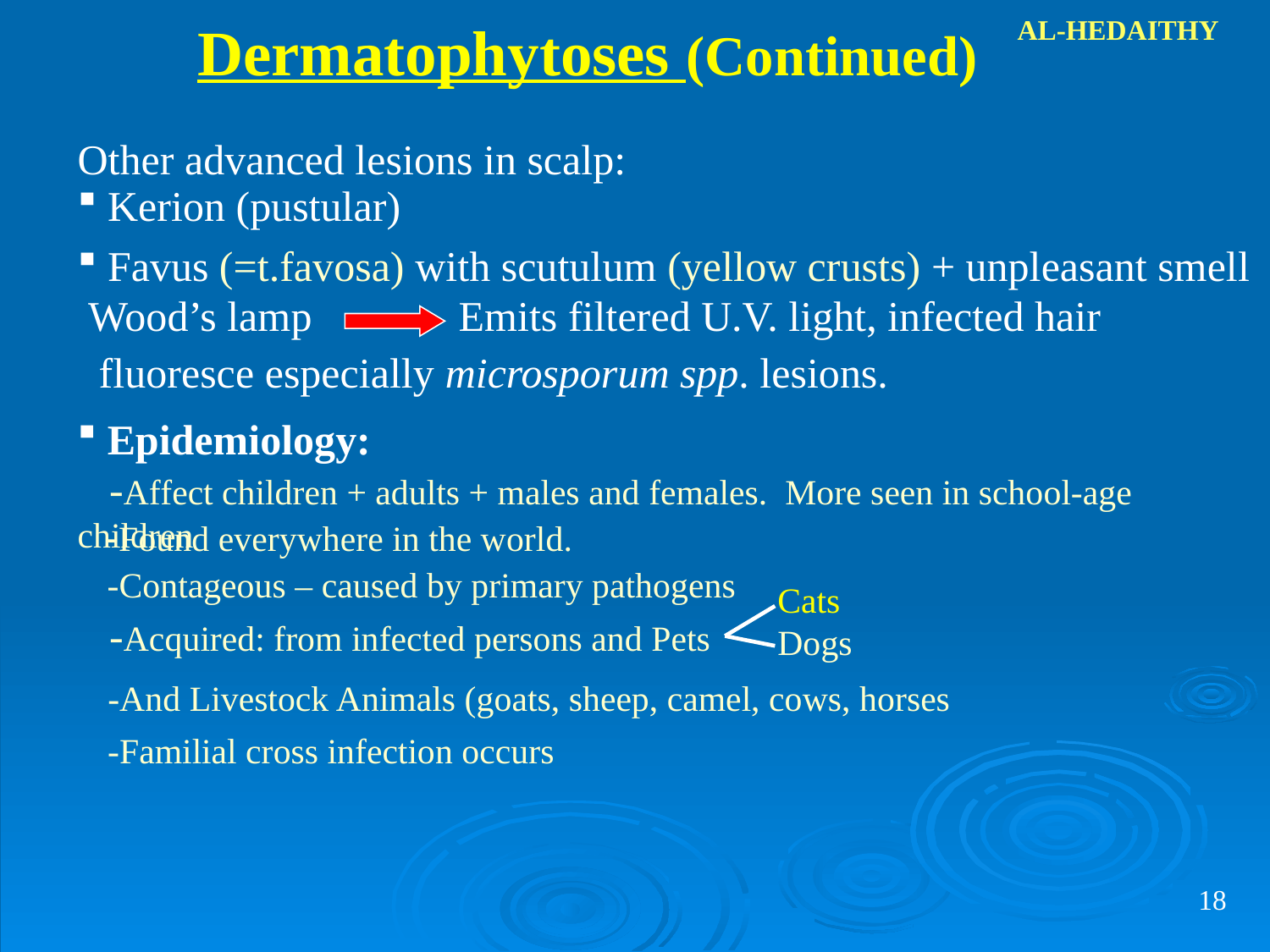

Dermatophytoses (Continued)
AL-HEDAITHY
Other advanced lesions in scalp:
Kerion (pustular)
Favus (=t.favosa) with scutulum (yellow crusts) + unpleasant smell
 Wood’s lamp 		Emits filtered U.V. light, infected hair
  fluoresce especially microsporum spp. lesions.

Epidemiology:
   -Affect children + adults + males and females.  More seen in school-age children
   -Found everywhere in the world.
-Contageous – caused by primary pathogens
Cats Dogs
   -Acquired: from infected persons and Pets

 -And Livestock Animals (goats, sheep, camel, cows, horses
-Familial cross infection occurs
18